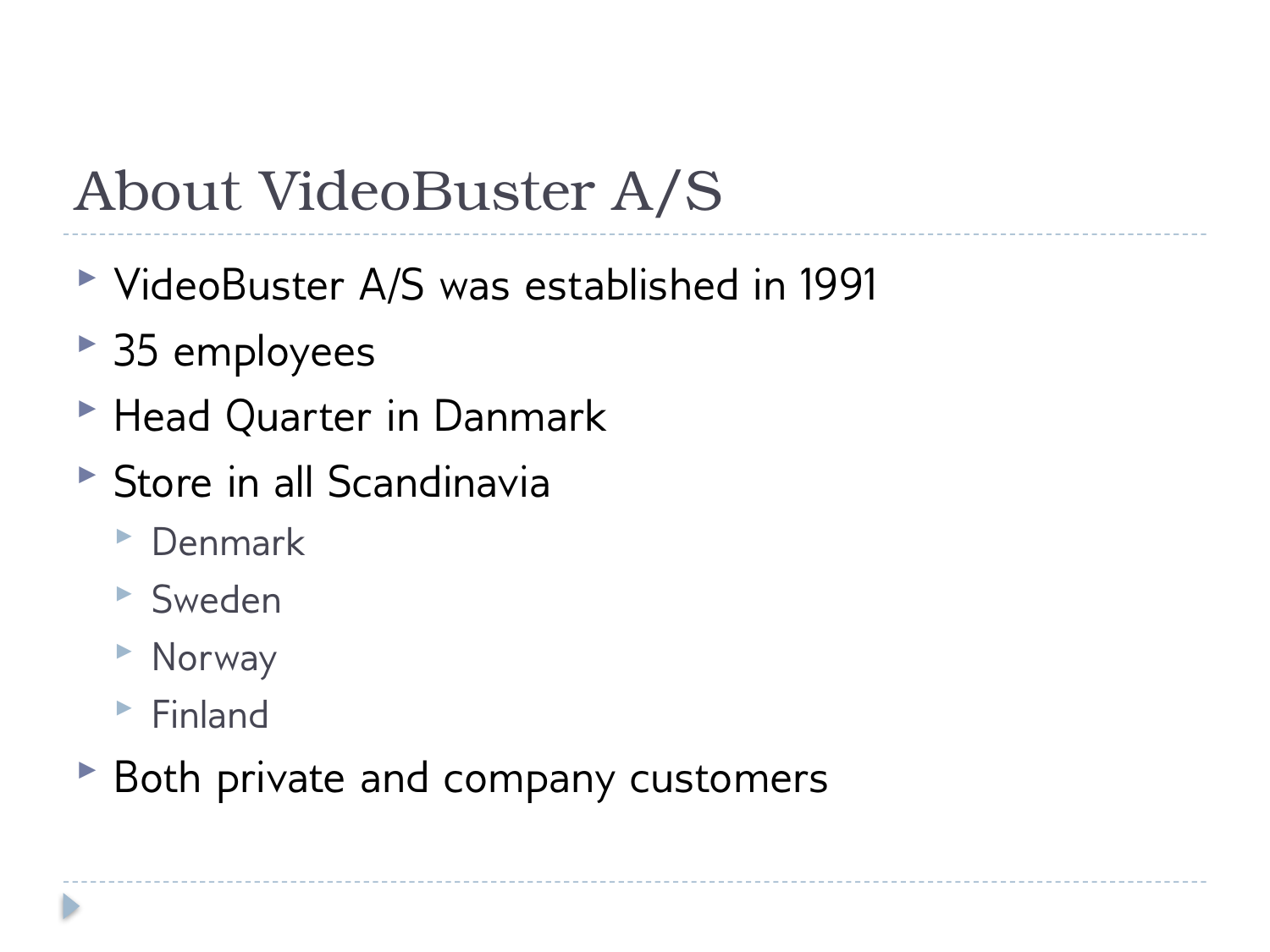

# About VideoBuster A/S
VideoBuster A/S was established in 1991
35 employees
Head Quarter in Danmark
Store in all Scandinavia
Denmark
Sweden
Norway
Finland
Both private and company customers